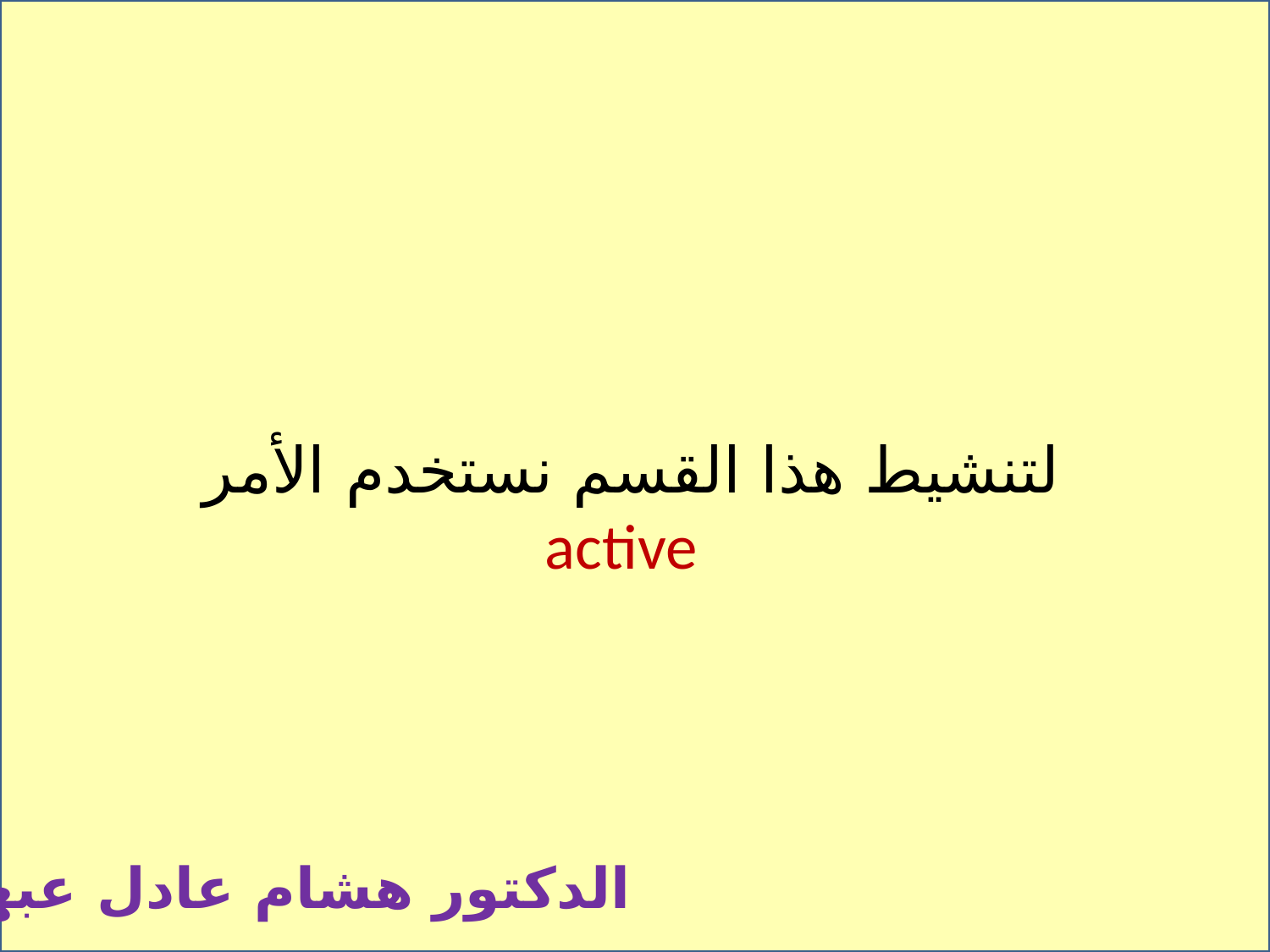

لتنشيط هذا القسم نستخدم الأمر
active
الدكتور هشام عادل عبهري